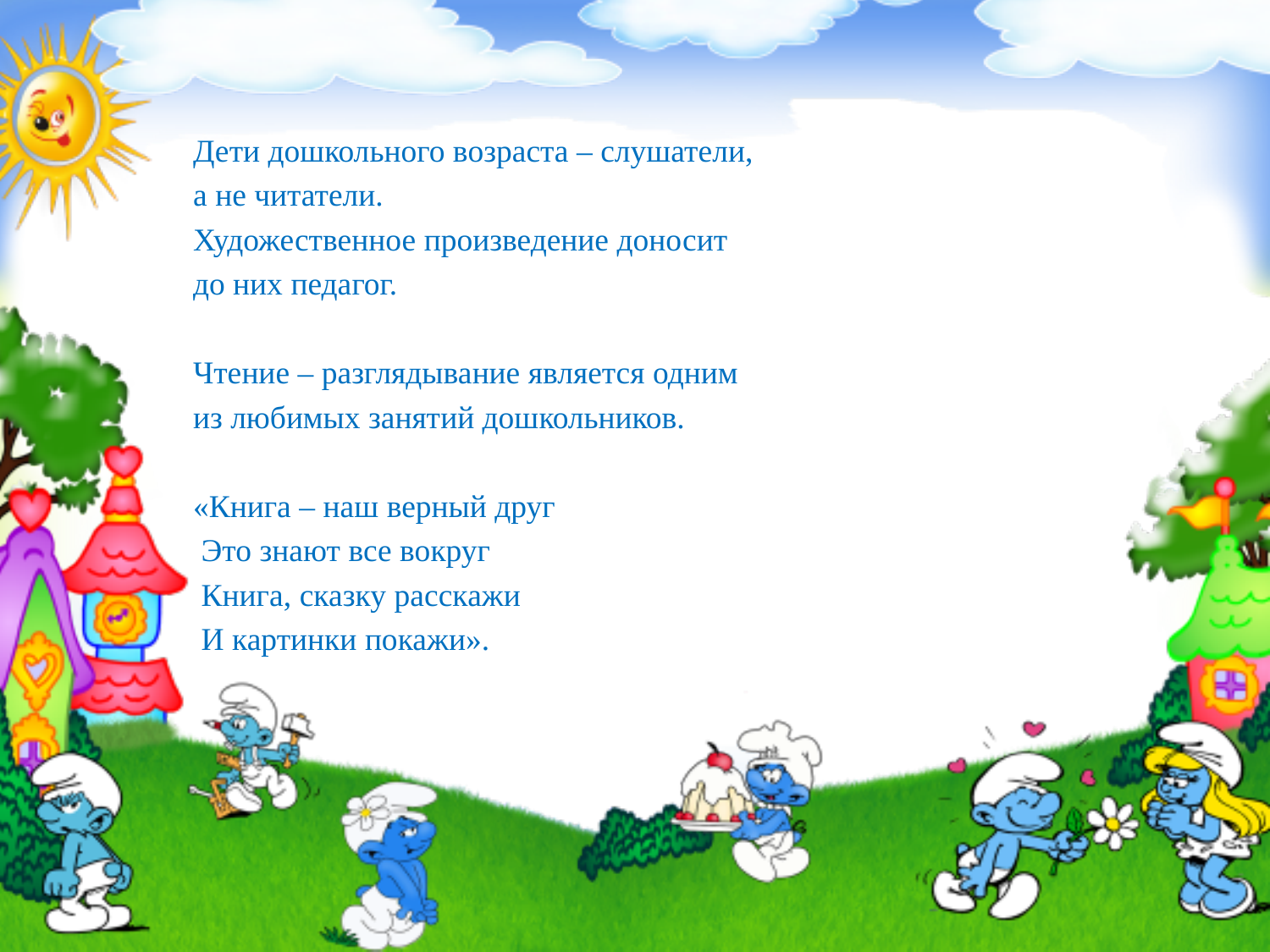

Дети дошкольного возраста – слушатели,
а не читатели.
Художественное произведение доносит
до них педагог.

Чтение – разглядывание является одним
из любимых занятий дошкольников.

«Книга – наш верный друг
 Это знают все вокруг
 Книга, сказку расскажи
 И картинки покажи».